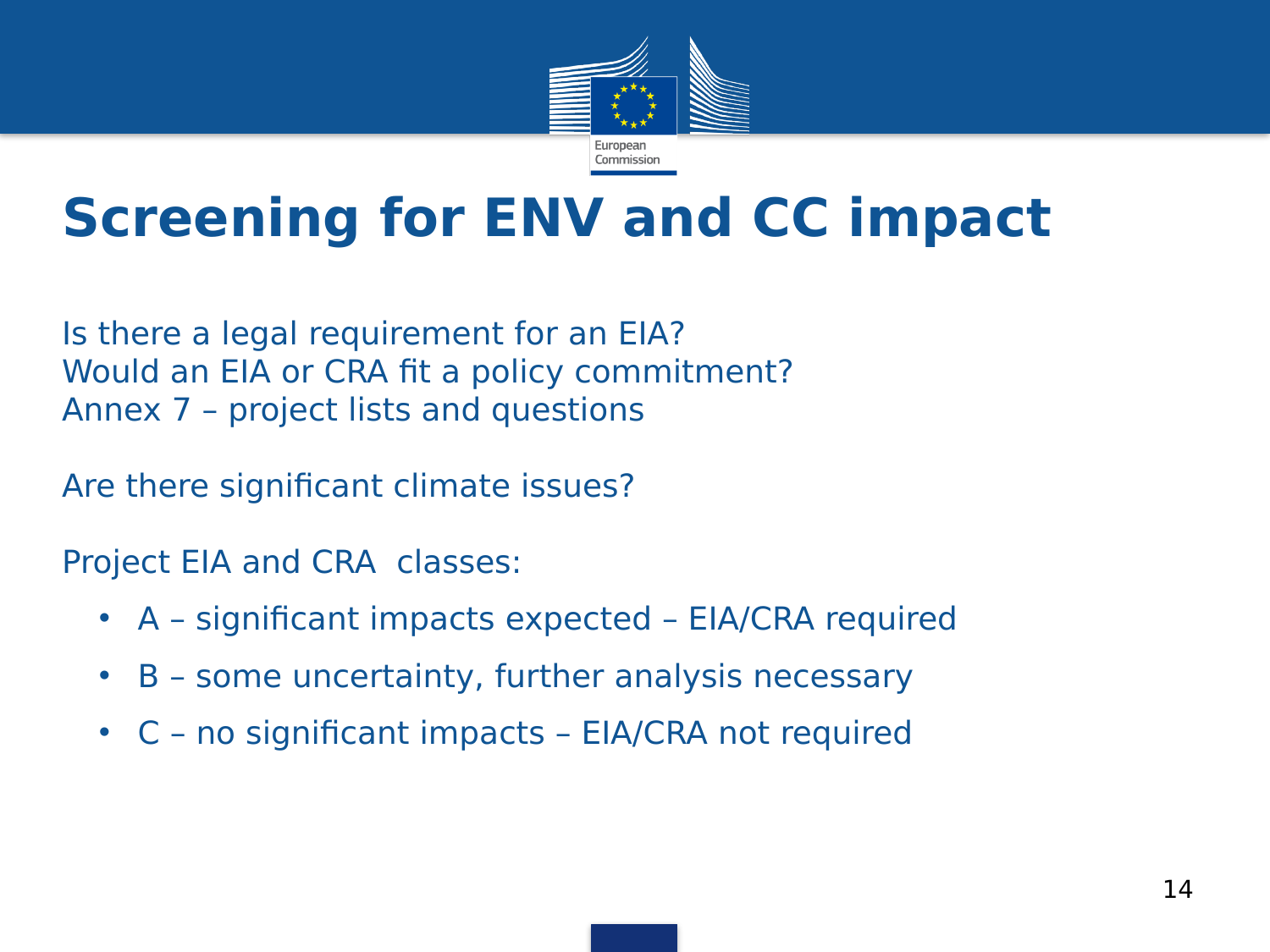

# Screening for ENV and CC impact
Is there a legal requirement for an EIA?
Would an EIA or CRA fit a policy commitment?
Annex 7 – project lists and questions

Are there significant climate issues?

Project EIA and CRA  classes:
A – significant impacts expected – EIA/CRA required
B – some uncertainty, further analysis necessary
C – no significant impacts – EIA/CRA not required
14